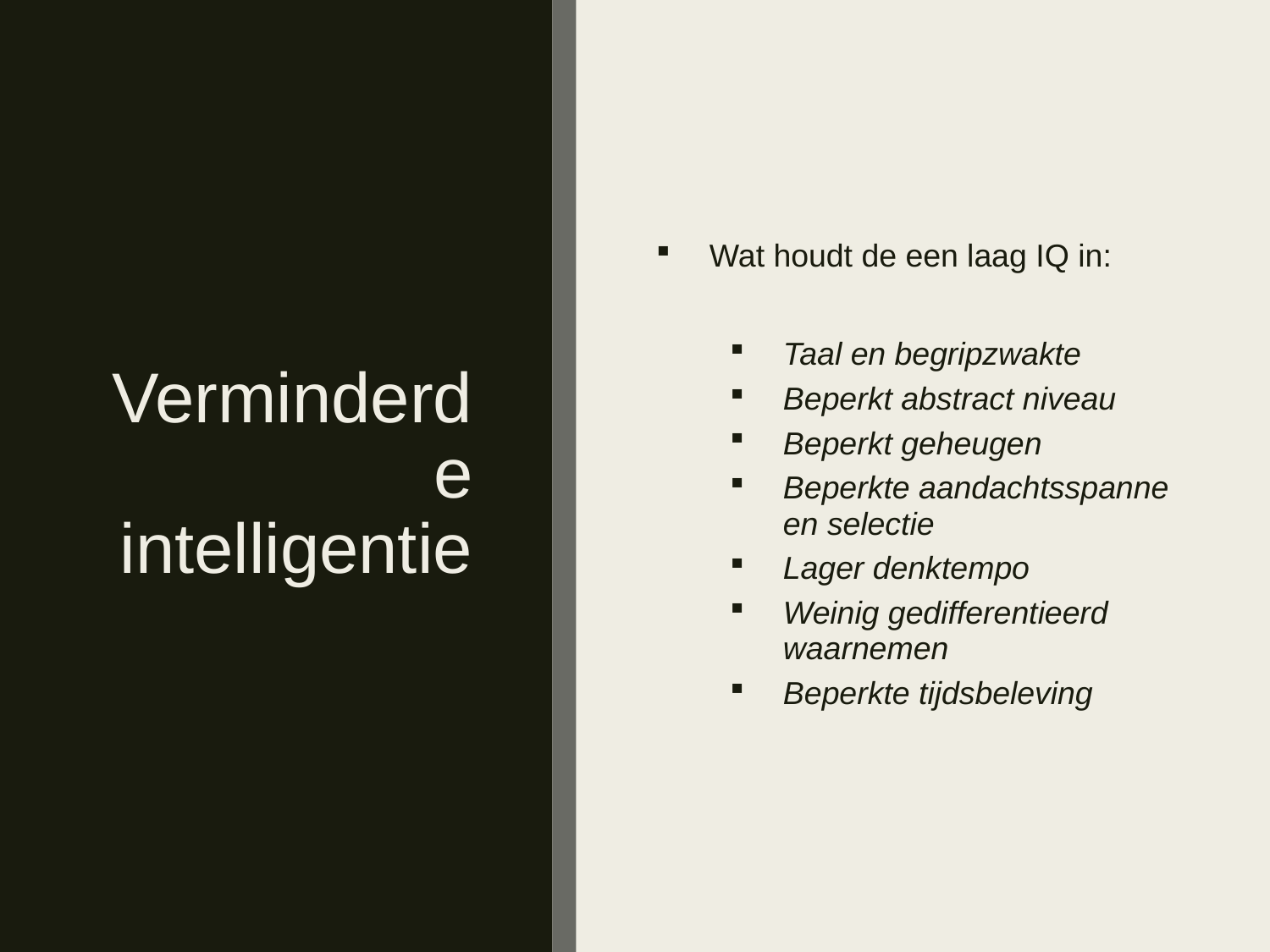

# Verminderde intelligentie
Wat houdt de een laag IQ in:

Taal en begripzwakte
Beperkt abstract niveau
Beperkt geheugen
Beperkte aandachtsspanne en selectie
Lager denktempo
Weinig gedifferentieerd waarnemen
Beperkte tijdsbeleving